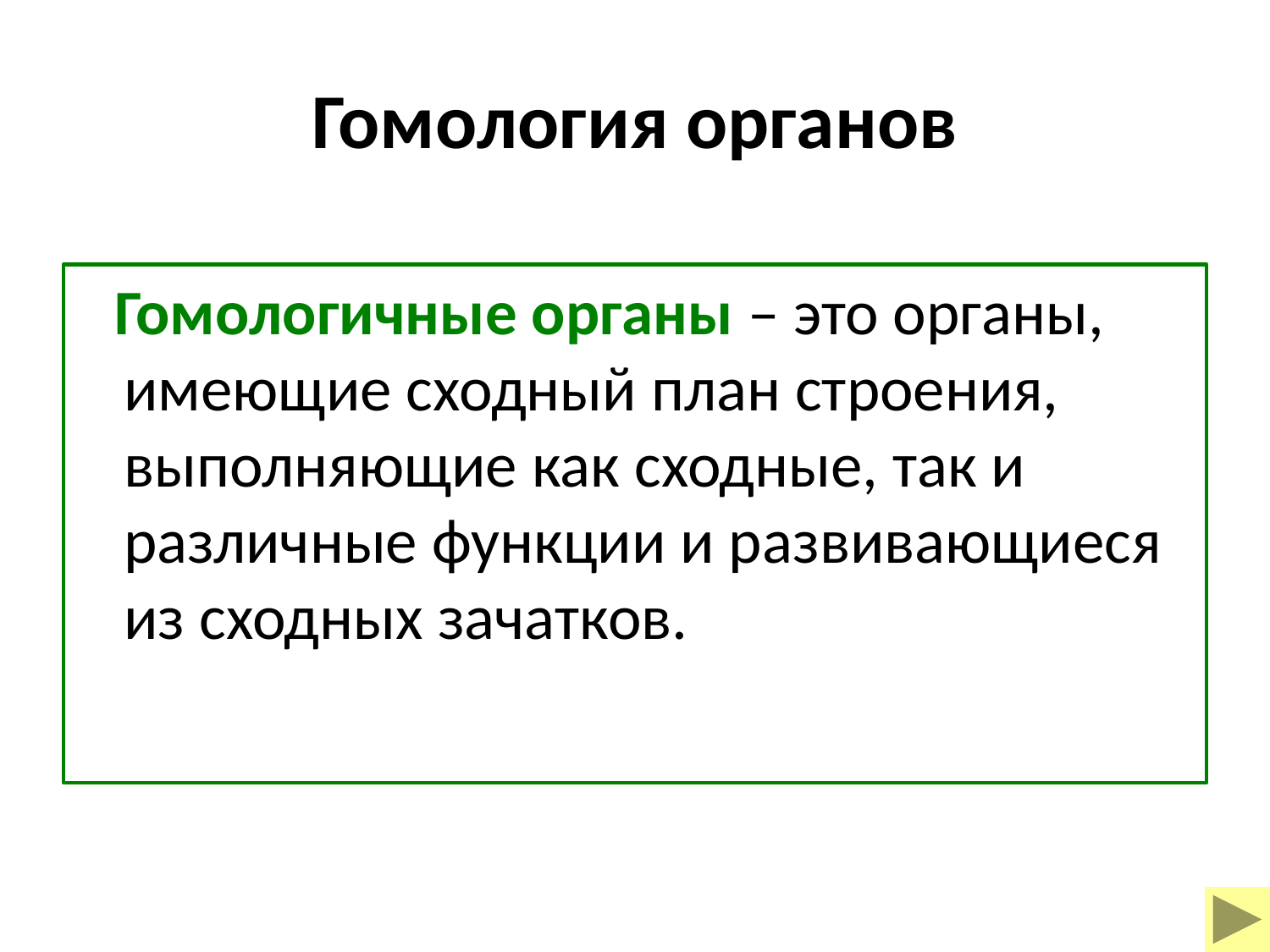

# Гомология органов
   Гомологичные органы – это органы, имеющие сходный план строения, выполняющие как сходные, так и различные функции и развивающиеся из сходных зачатков.